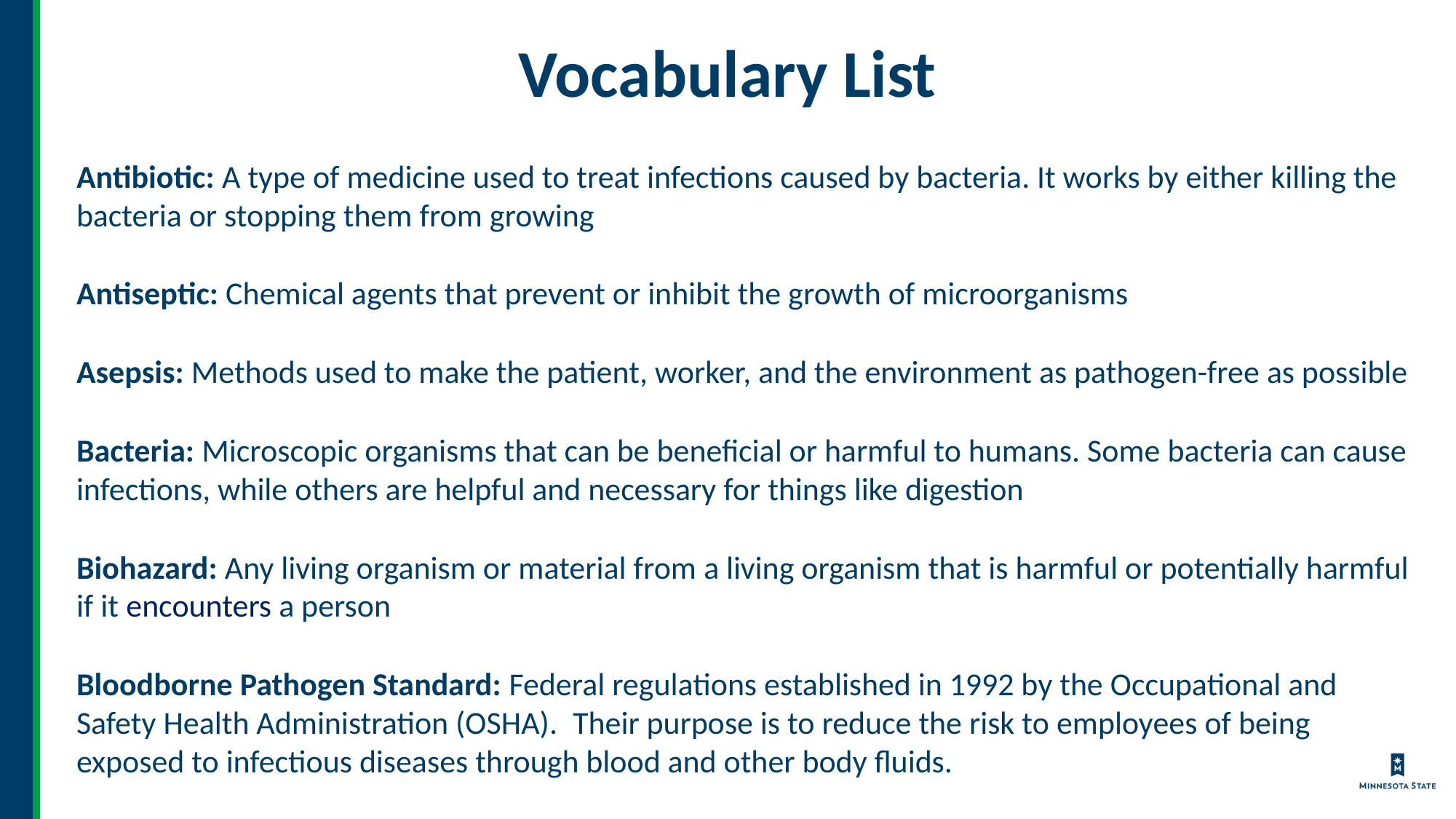

# Vocabulary List
Antibiotic: A type of medicine used to treat infections caused by bacteria. It works by either killing the bacteria or stopping them from growing

Antiseptic: Chemical agents that prevent or inhibit the growth of microorganisms

Asepsis: Methods used to make the patient, worker, and the environment as pathogen-free as possible

Bacteria: Microscopic organisms that can be beneficial or harmful to humans. Some bacteria can cause infections, while others are helpful and necessary for things like digestion

Biohazard: Any living organism or material from a living organism that is harmful or potentially harmful if it encounters a person

Bloodborne Pathogen Standard: Federal regulations established in 1992 by the Occupational and Safety Health Administration (OSHA).  Their purpose is to reduce the risk to employees of being exposed to infectious diseases through blood and other body fluids.